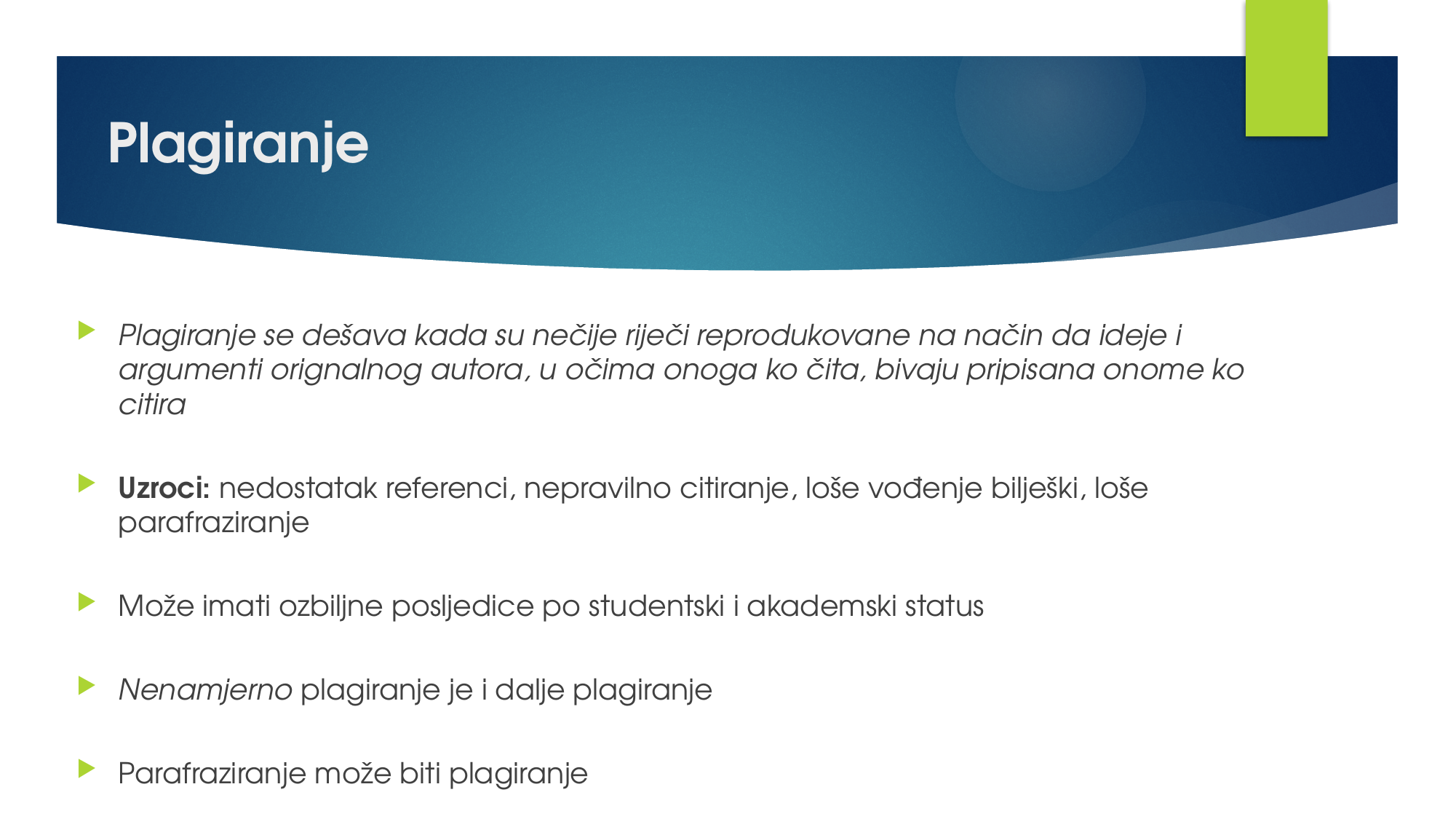

# Plagiranje
Plagiranje se dešava kada su nečije riječi reprodukovane na način da ideje i argumenti orignalnog autora, u očima onoga ko čita, bivaju pripisana onome ko citira
Uzroci: nedostatak referenci, nepravilno citiranje, loše vođenje bilješki, loše parafraziranje
Može imati ozbiljne posljedice po studentski i akademski status
Nenamjerno plagiranje je i dalje plagiranje
Parafraziranje može biti plagiranje